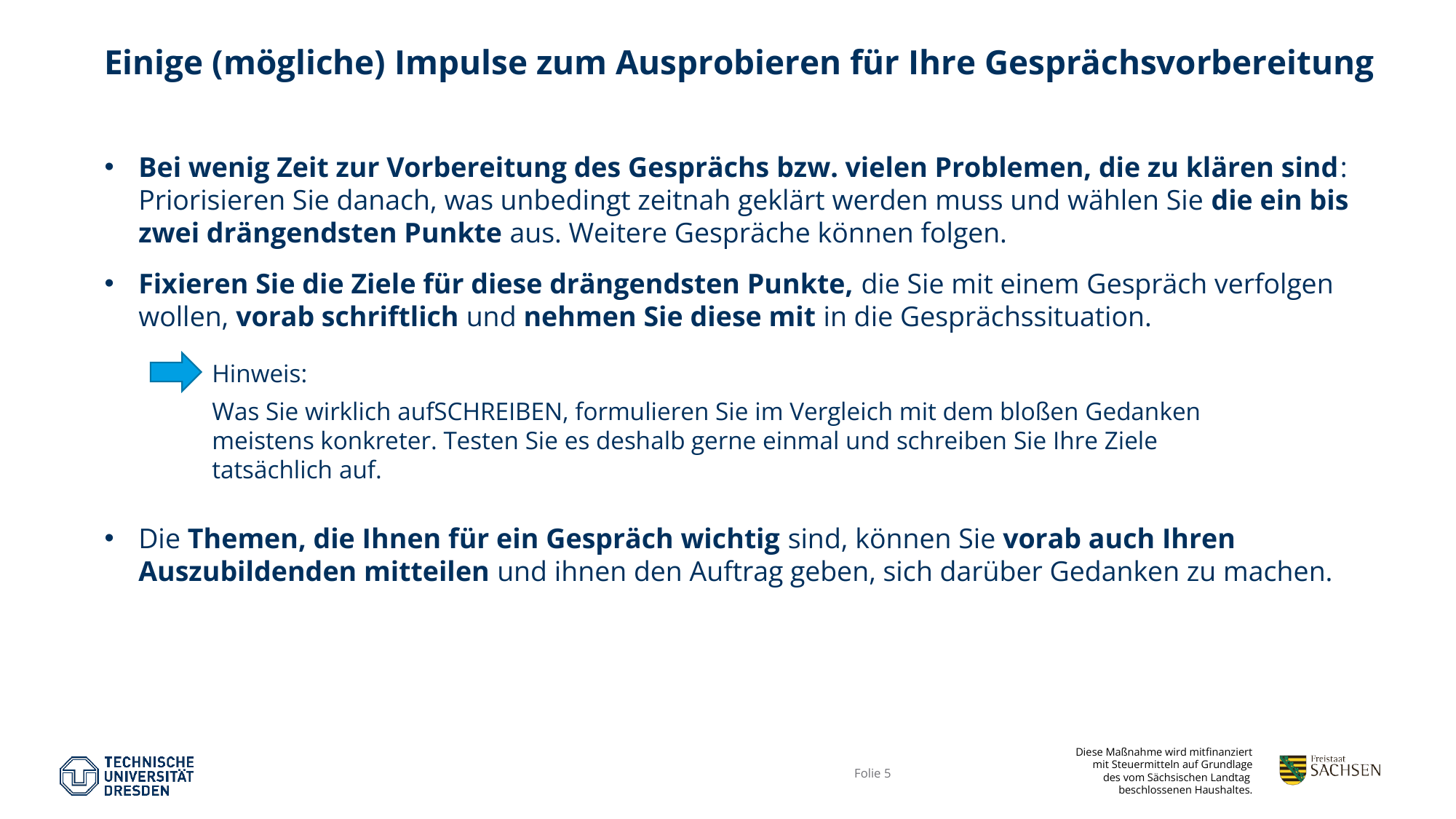

# Einige (mögliche) Impulse zum Ausprobieren für Ihre Gesprächsvorbereitung
Bei wenig Zeit zur Vorbereitung des Gesprächs bzw. vielen Problemen, die zu klären sind: Priorisieren Sie danach, was unbedingt zeitnah geklärt werden muss und wählen Sie die ein bis zwei drängendsten Punkte aus. Weitere Gespräche können folgen.
Fixieren Sie die Ziele für diese drängendsten Punkte, die Sie mit einem Gespräch verfolgen wollen, vorab schriftlich und nehmen Sie diese mit in die Gesprächssituation.

Die Themen, die Ihnen für ein Gespräch wichtig sind, können Sie vorab auch Ihren Auszubildenden mitteilen und ihnen den Auftrag geben, sich darüber Gedanken zu machen.

Hinweis:
Was Sie wirklich aufSCHREIBEN, formulieren Sie im Vergleich mit dem bloßen Gedanken meistens konkreter. Testen Sie es deshalb gerne einmal und schreiben Sie Ihre Ziele tatsächlich auf.